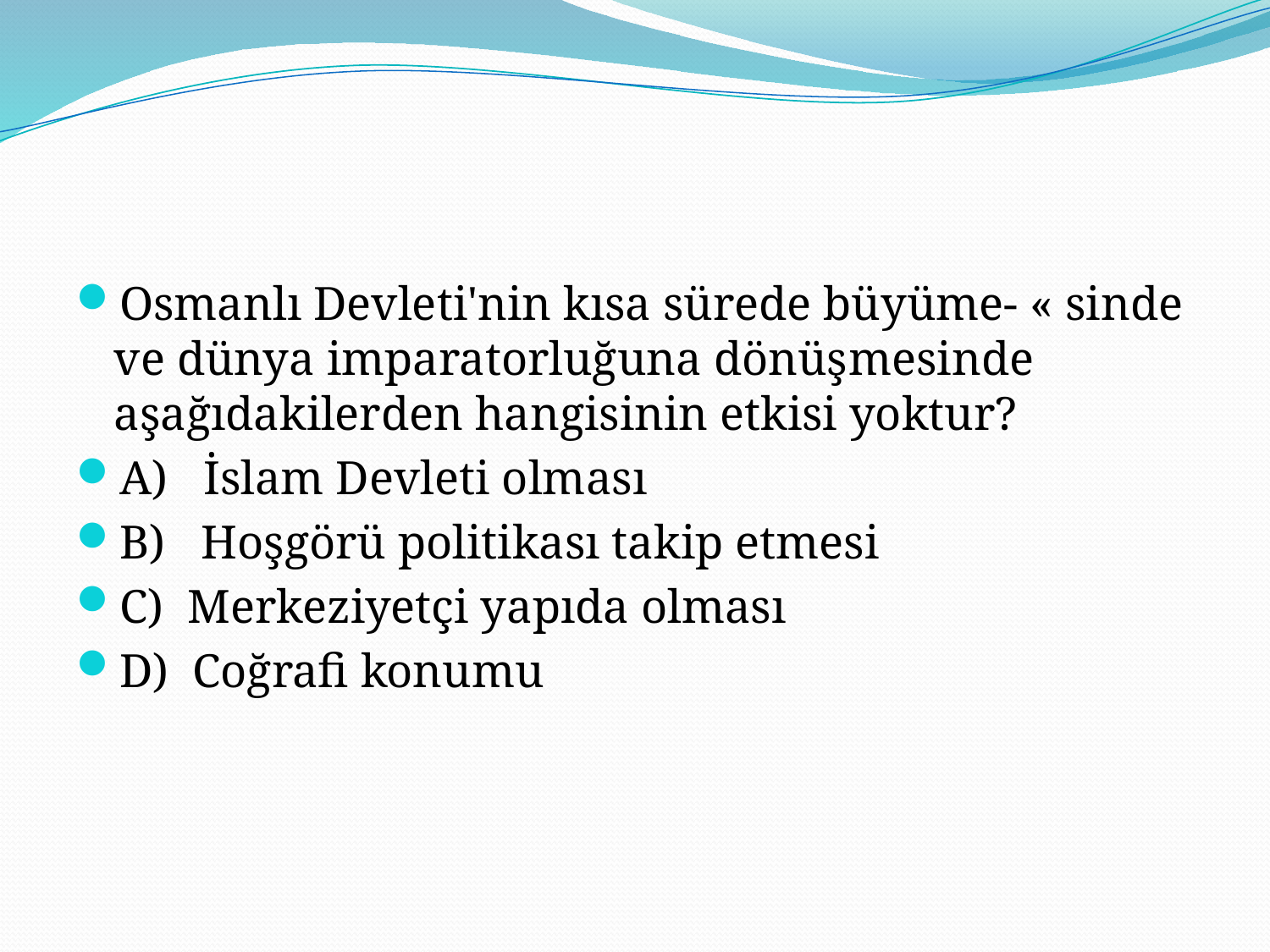

#
Osmanlı Devleti'nin kısa sürede büyüme- « sinde ve dünya imparatorluğuna dönüş­mesinde aşağıdakilerden hangisinin etkisi yoktur?
A)   İslam Devleti olması
B)   Hoşgörü politikası takip etmesi
C)  Merkeziyetçi yapıda olması
D)  Coğrafi konumu